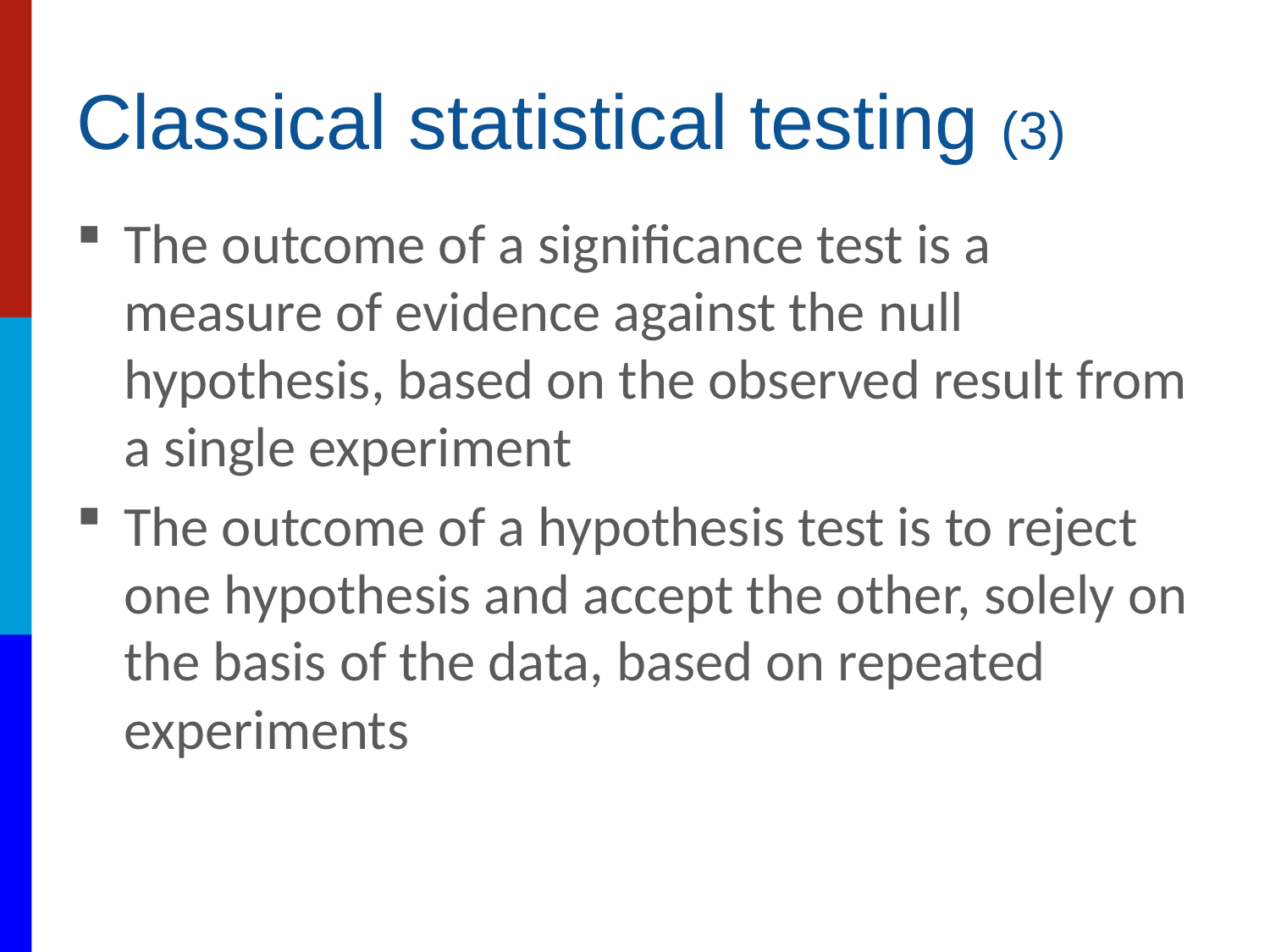

# Classical statistical testing (3)
The outcome of a significance test is a measure of evidence against the null hypothesis, based on the observed result from a single experiment
The outcome of a hypothesis test is to reject one hypothesis and accept the other, solely on the basis of the data, based on repeated experiments